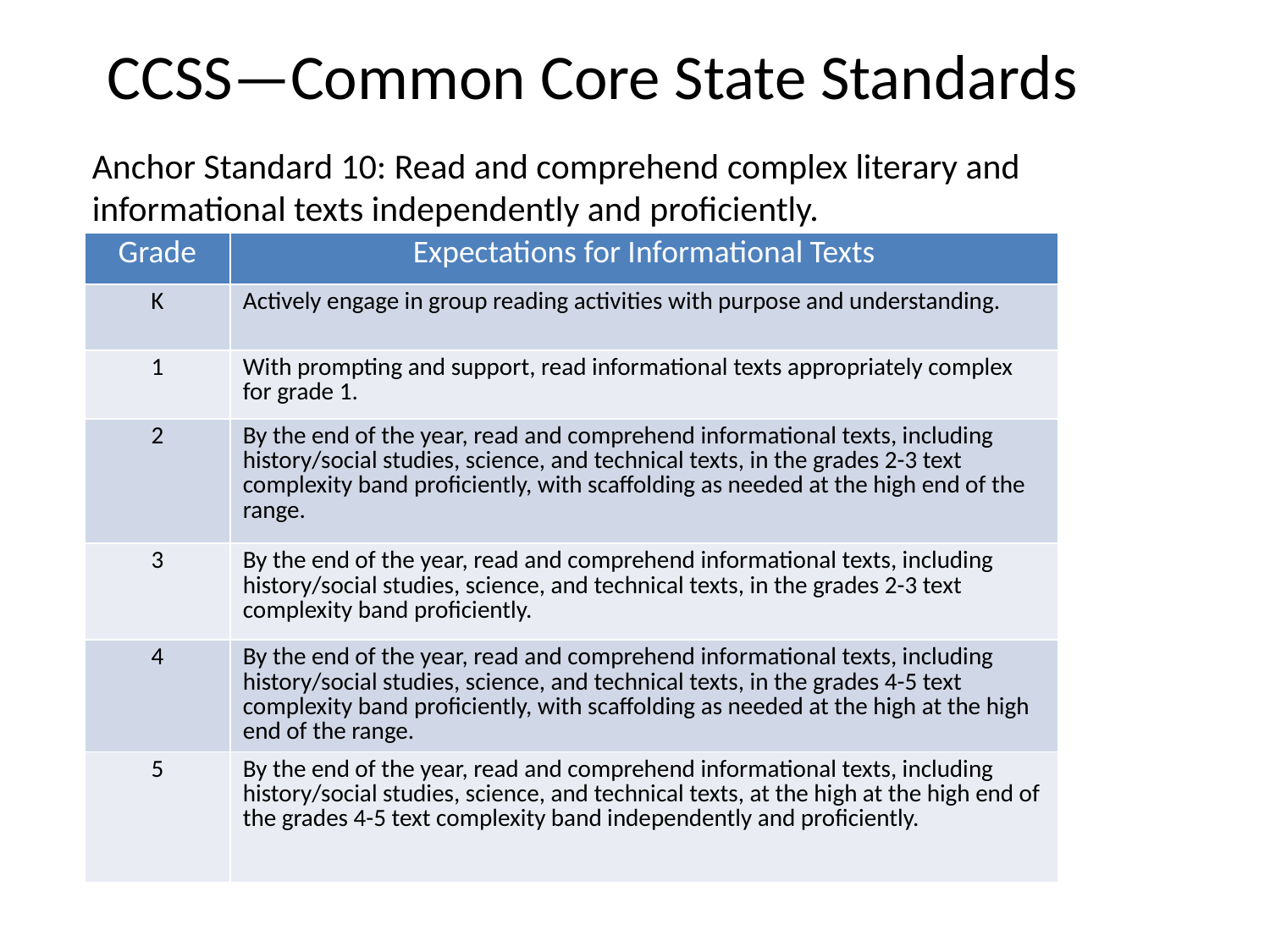

# CCSS—Common Core State Standards
Anchor Standard 10: Read and comprehend complex literary and informational texts independently and proficiently.

| Grade | Expectations for Informational Texts |
| --- | --- |
| K | Actively engage in group reading activities with purpose and understanding. |
| 1 | With prompting and support, read informational texts appropriately complex for grade 1. |
| 2 | By the end of the year, read and comprehend informational texts, including history/social studies, science, and technical texts, in the grades 2-3 text complexity band proficiently, with scaffolding as needed at the high end of the range. |
| 3 | By the end of the year, read and comprehend informational texts, including history/social studies, science, and technical texts, in the grades 2-3 text complexity band proficiently. |
| 4 | By the end of the year, read and comprehend informational texts, including history/social studies, science, and technical texts, in the grades 4-5 text complexity band proficiently, with scaffolding as needed at the high at the high end of the range. |
| 5 | By the end of the year, read and comprehend informational texts, including history/social studies, science, and technical texts, at the high at the high end of the grades 4-5 text complexity band independently and proficiently. |